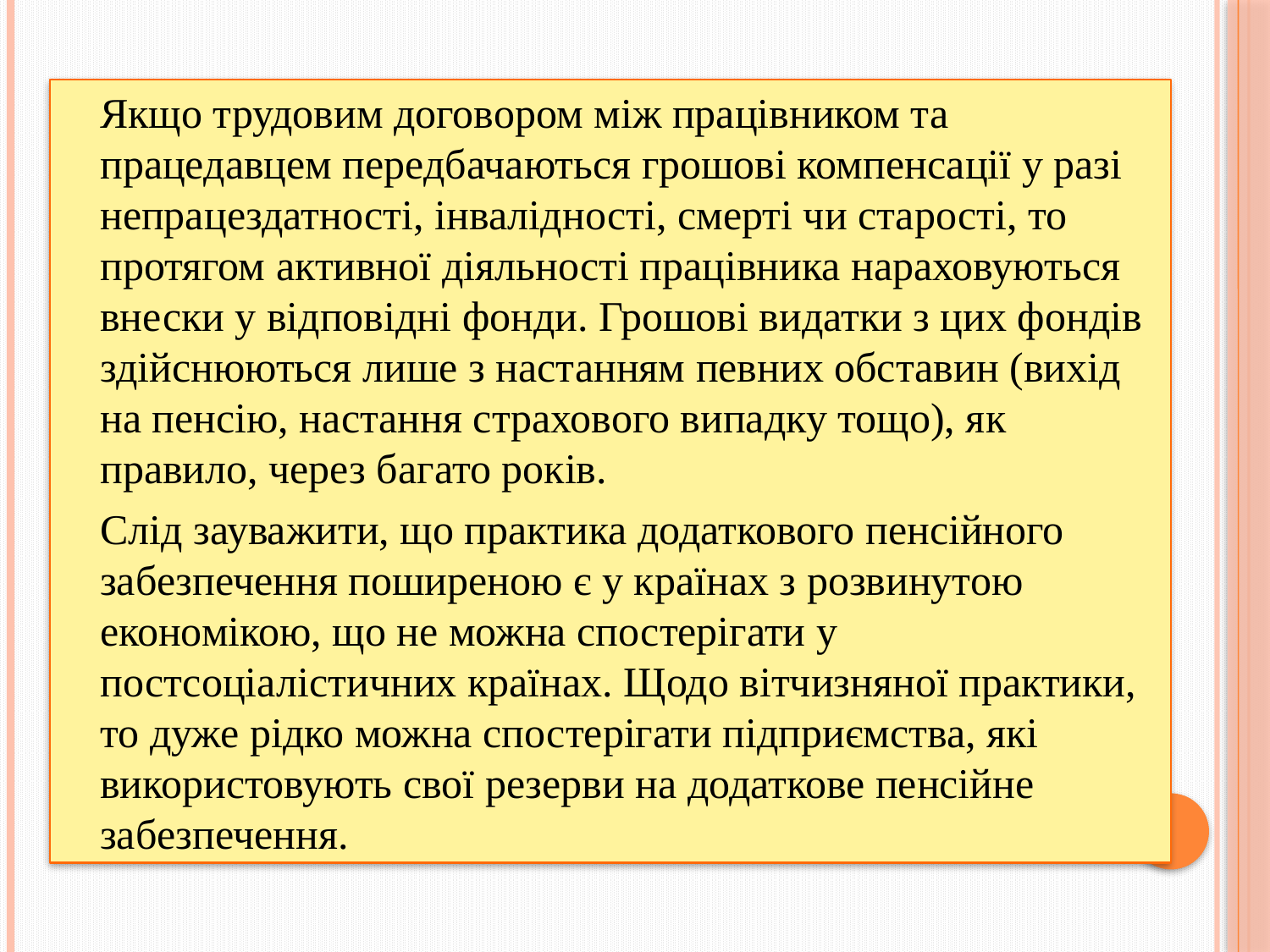

Якщо трудовим договором між працівником та працедавцем передбачаються грошові компенсації у разі непрацездатності, інвалідності, смерті чи старості, то протягом активної діяльності працівника нараховуються внески у відповідні фонди. Грошові видатки з цих фондів здійснюються лише з настанням певних обставин (вихід на пенсію, настання страхового випадку тощо), як правило, через багато років.
 	Слід зауважити, що практика додаткового пенсійного забезпечення поширеною є у країнах з розвинутою економікою, що не можна спостерігати у постсоціалістичних країнах. Щодо вітчизняної практики, то дуже рідко можна спостерігати підприємства, які використовують свої резерви на додаткове пенсійне забезпечення.